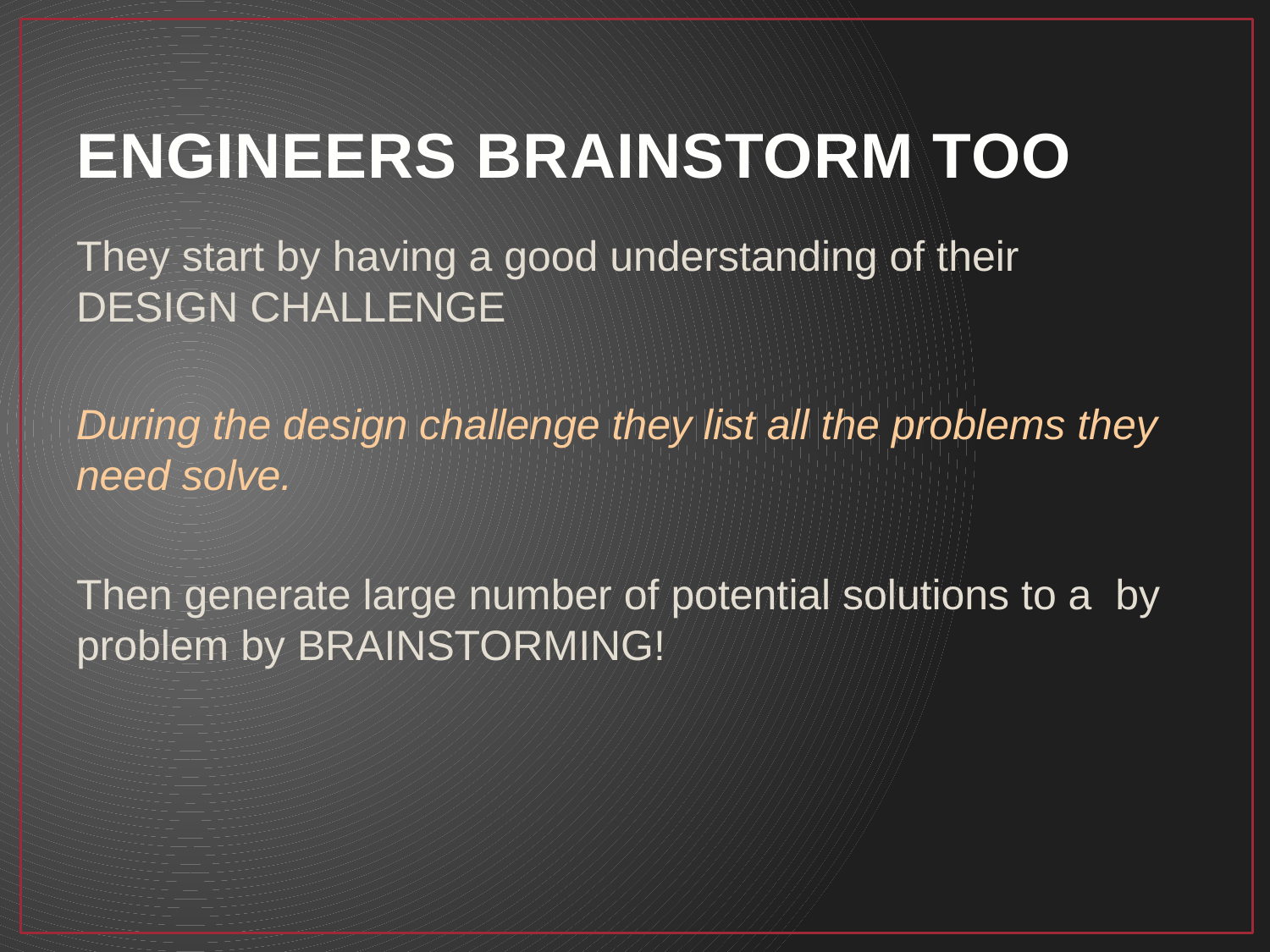

# ENGINEERS BRAINSTORM TOO
They start by having a good understanding of their DESIGN CHALLENGE

During the design challenge they list all the problems they need solve.

Then generate large number of potential solutions to a  by problem by BRAINSTORMING!